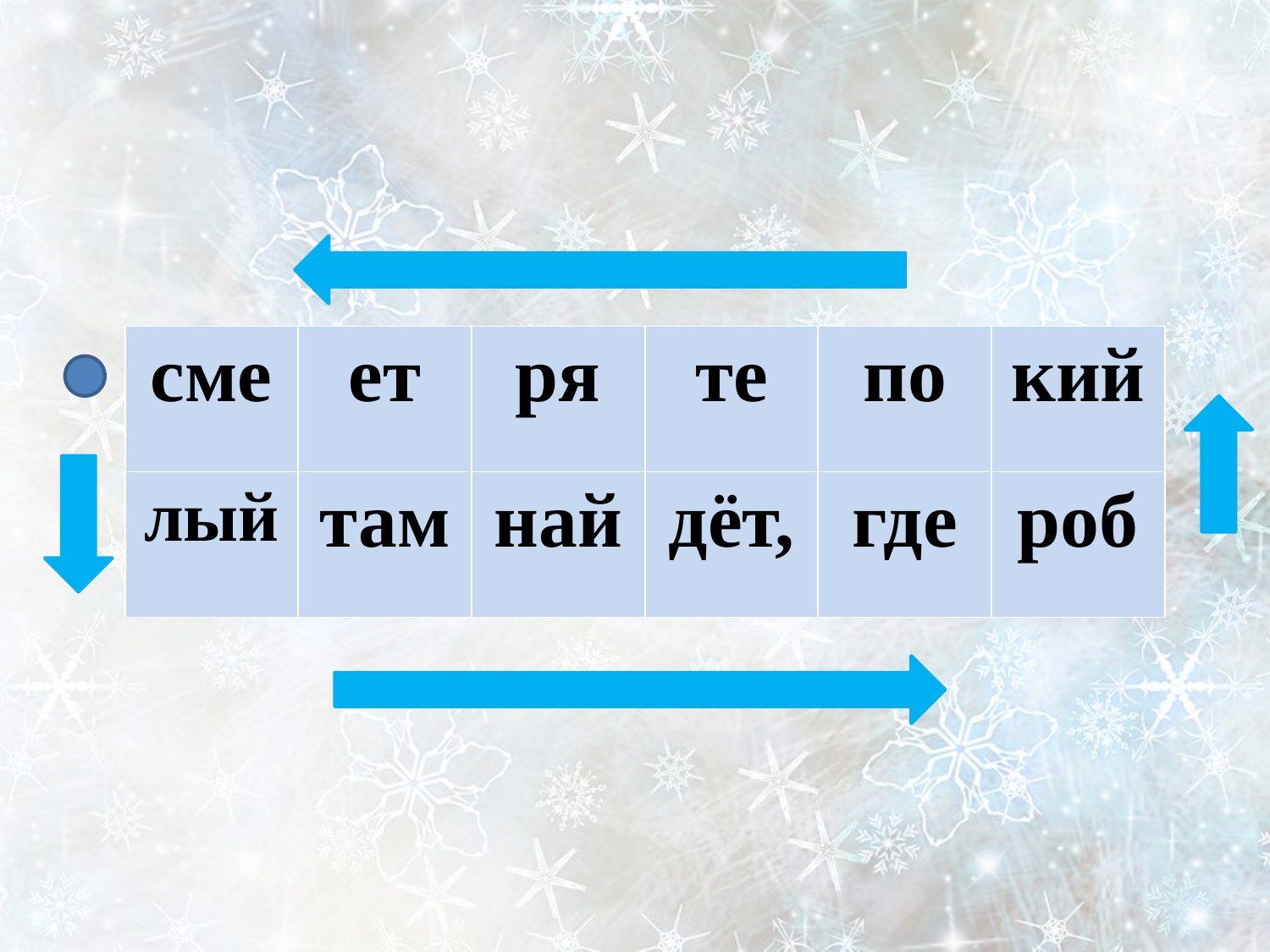

| сме | ет | ря | те | по | кий |
| --- | --- | --- | --- | --- | --- |
| лый | там | най | дёт, | где | роб |